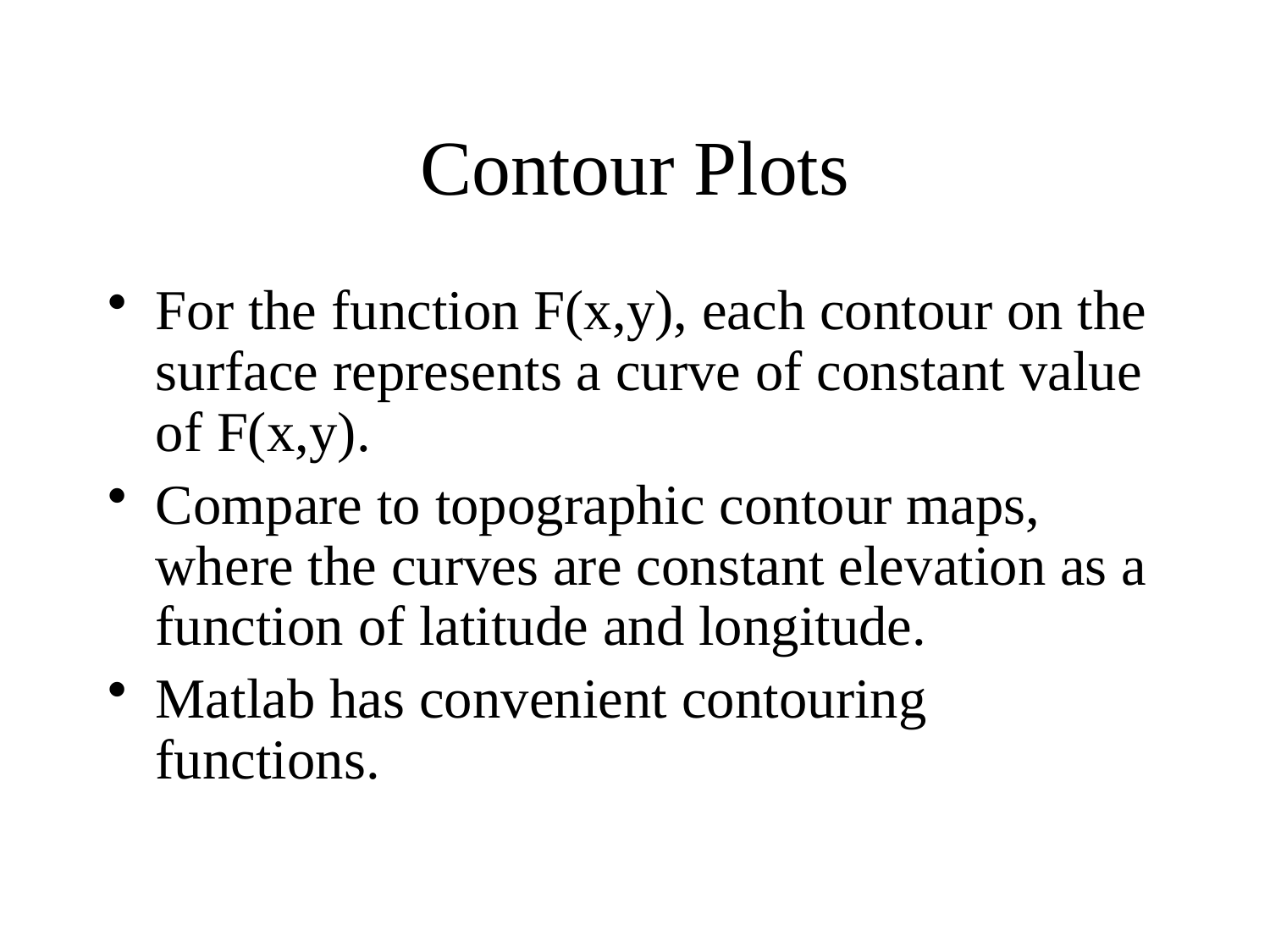

# Contour Plots
For the function F(x,y), each contour on the surface represents a curve of constant value of F(x,y).
Compare to topographic contour maps, where the curves are constant elevation as a function of latitude and longitude.
Matlab has convenient contouring functions.